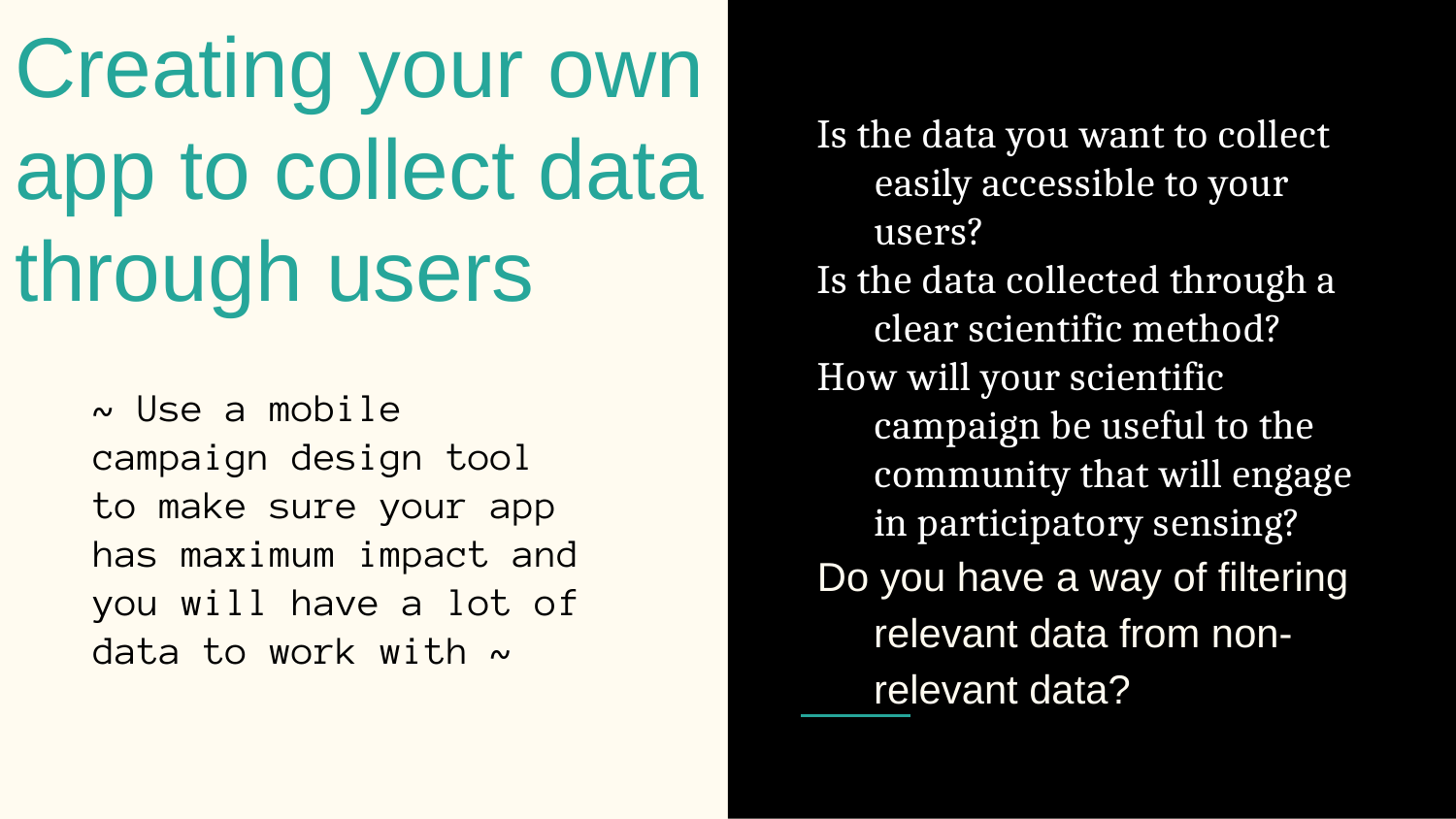

# Creating your own app to collect data through users
Is the data you want to collect easily accessible to your users?
Is the data collected through a clear scientific method?
How will your scientific campaign be useful to the community that will engage in participatory sensing?
Do you have a way of filtering relevant data from non-relevant data?

~ Use a mobile campaign design tool to make sure your app has maximum impact and you will have a lot of data to work with ~